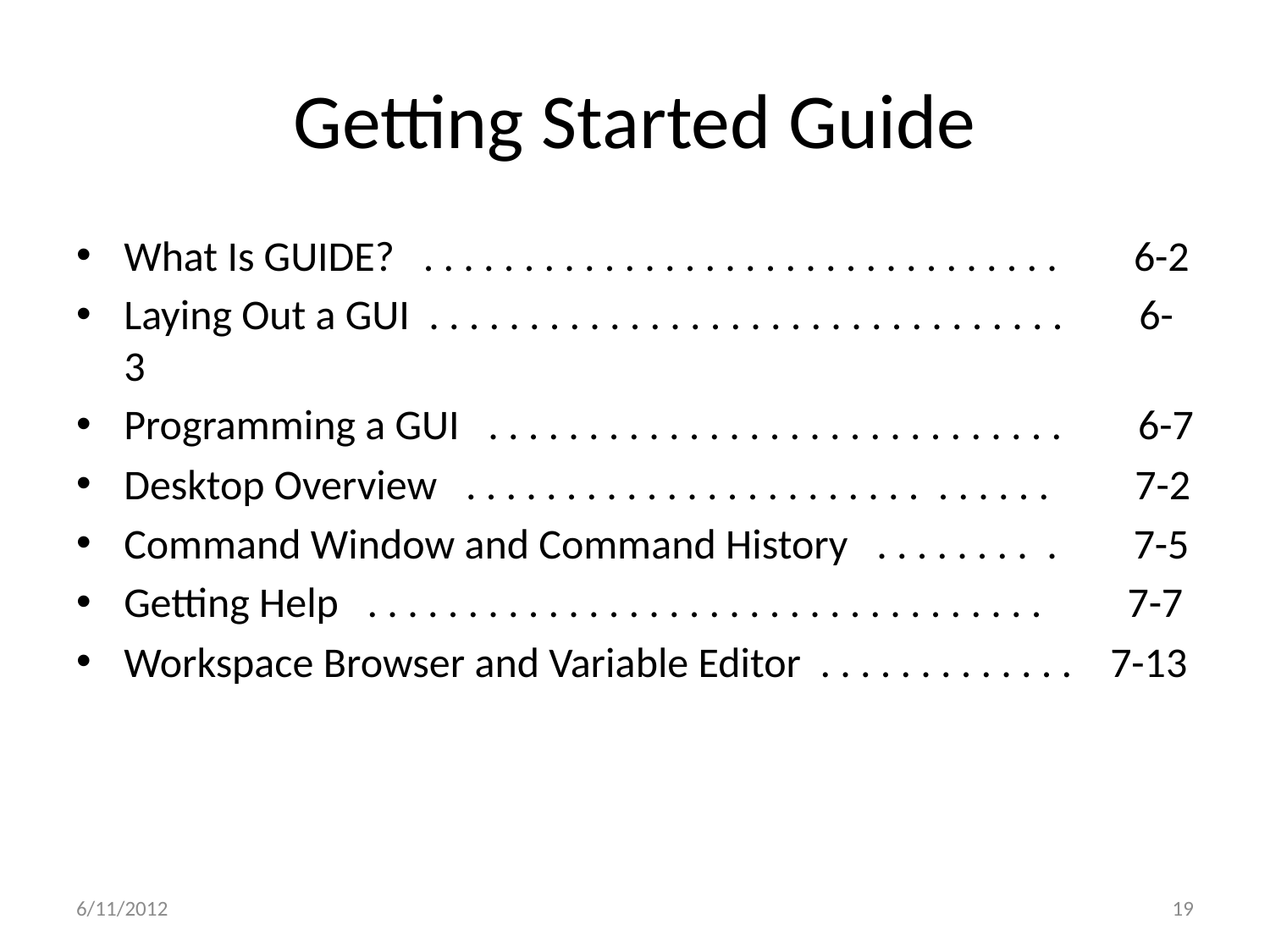

# Getting Started Guide
What Is GUIDE?   . . . . . . . . . . . . . . . . . . . . . . . . . . . . . . . .        6-2
Laying Out a GUI  . . . . . . . . . . . . . . . . . . . . . . . . . . . . . . . .        6-3
Programming a GUI   . . . . . . . . . . . . . . . . . . . . . . . . . . . . .        6-7
Desktop Overview   . . . . . . . . . . . . . . . . . . . . . . .  . . . . . .         7-2
Command Window and Command History   . . . . . . . .  .        7-5
Getting Help   . . . . . . . . . . . . . . . . . . . . . . . . . . . . . . . . . .         7-7
Workspace Browser and Variable Editor  . . . . . . . . . . . . .    7-13
6/11/2012

19